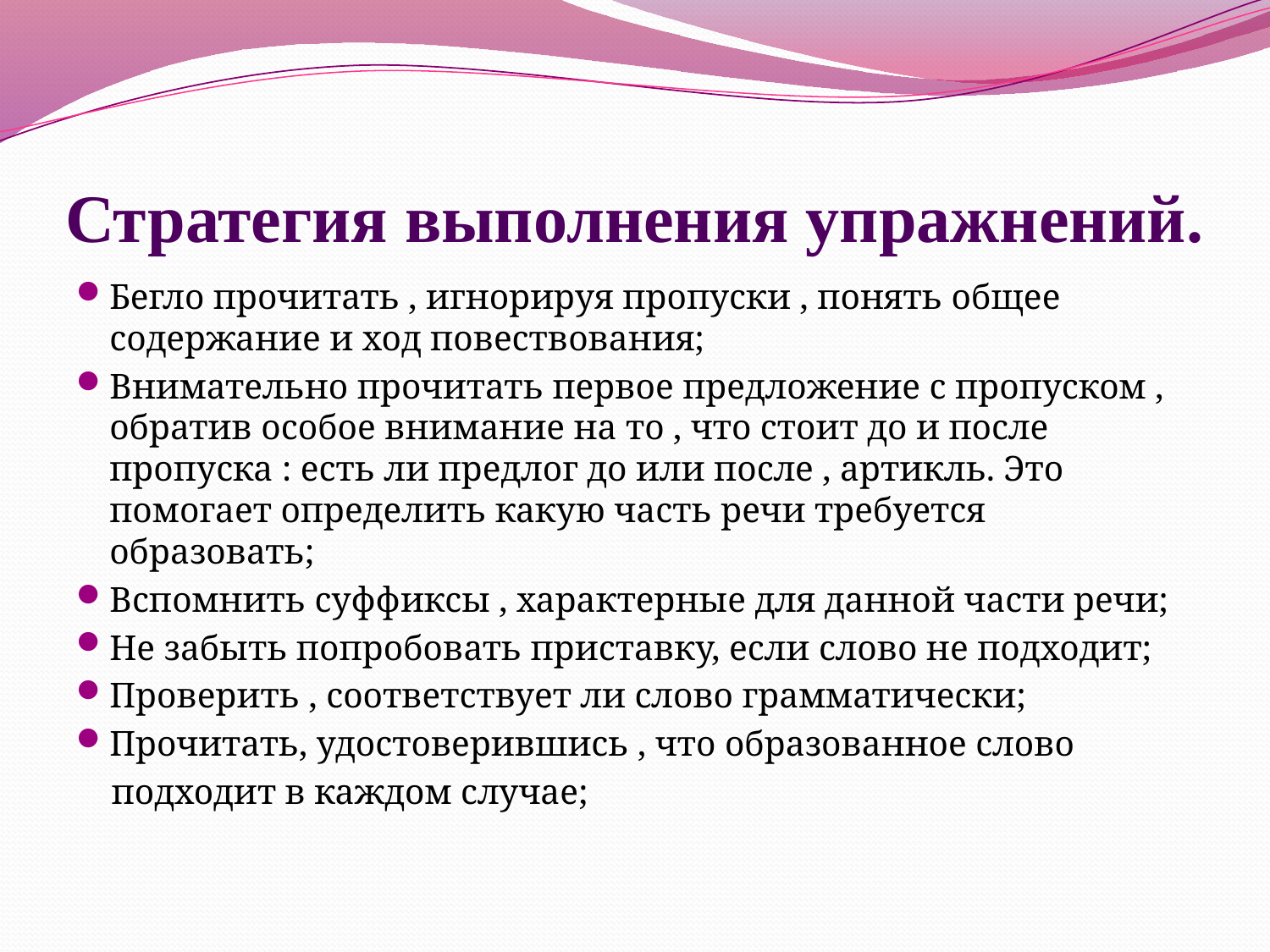

# Стратегия выполнения упражнений.
Бегло прочитать , игнорируя пропуски , понять общее содержание и ход повествования;
Внимательно прочитать первое предложение с пропуском , обратив особое внимание на то , что стоит до и после пропуска : есть ли предлог до или после , артикль. Это помогает определить какую часть речи требуется образовать;
Вспомнить суффиксы , характерные для данной части речи;
Не забыть попробовать приставку, если слово не подходит;
Проверить , соответствует ли слово грамматически;
Прочитать, удостоверившись , что образованное слово
    подходит в каждом случае;